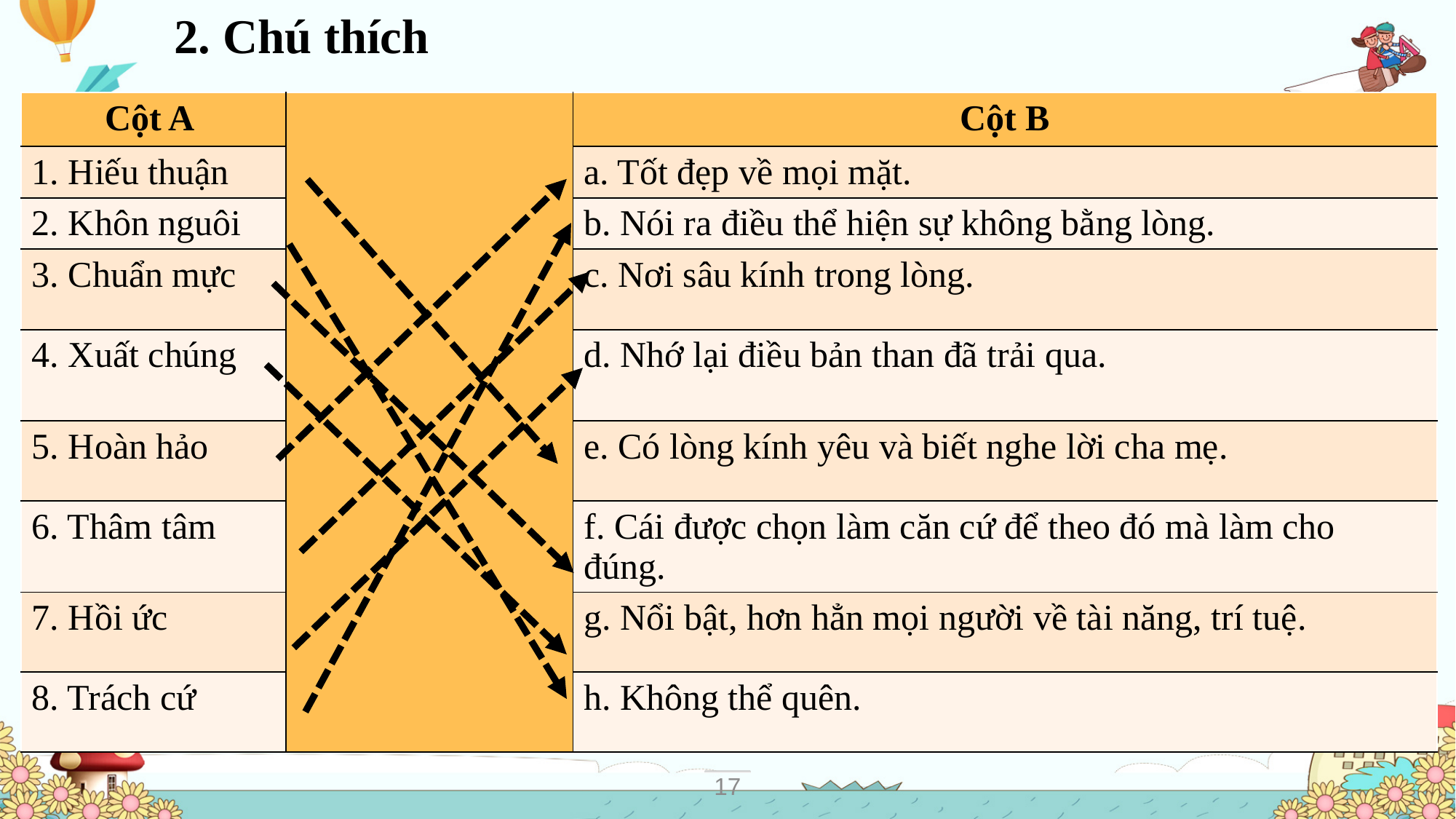

2. Chú thích
| Cột A |  | Cột B |
| --- | --- | --- |
| 1. Hiếu thuận |  | a. Tốt đẹp về mọi mặt. |
| 2. Khôn nguôi |  | b. Nói ra điều thể hiện sự không bằng lòng. |
| 3. Chuẩn mực |  | c. Nơi sâu kính trong lòng. |
| 4. Xuất chúng |  | d. Nhớ lại điều bản than đã trải qua. |
| 5. Hoàn hảo |  | e. Có lòng kính yêu và biết nghe lời cha mẹ. |
| 6. Thâm tâm |  | f. Cái được chọn làm căn cứ để theo đó mà làm cho đúng. |
| 7. Hồi ức |  | g. Nổi bật, hơn hẳn mọi người về tài năng, trí tuệ. |
| 8. Trách cứ |  | h. Không thể quên. |
17